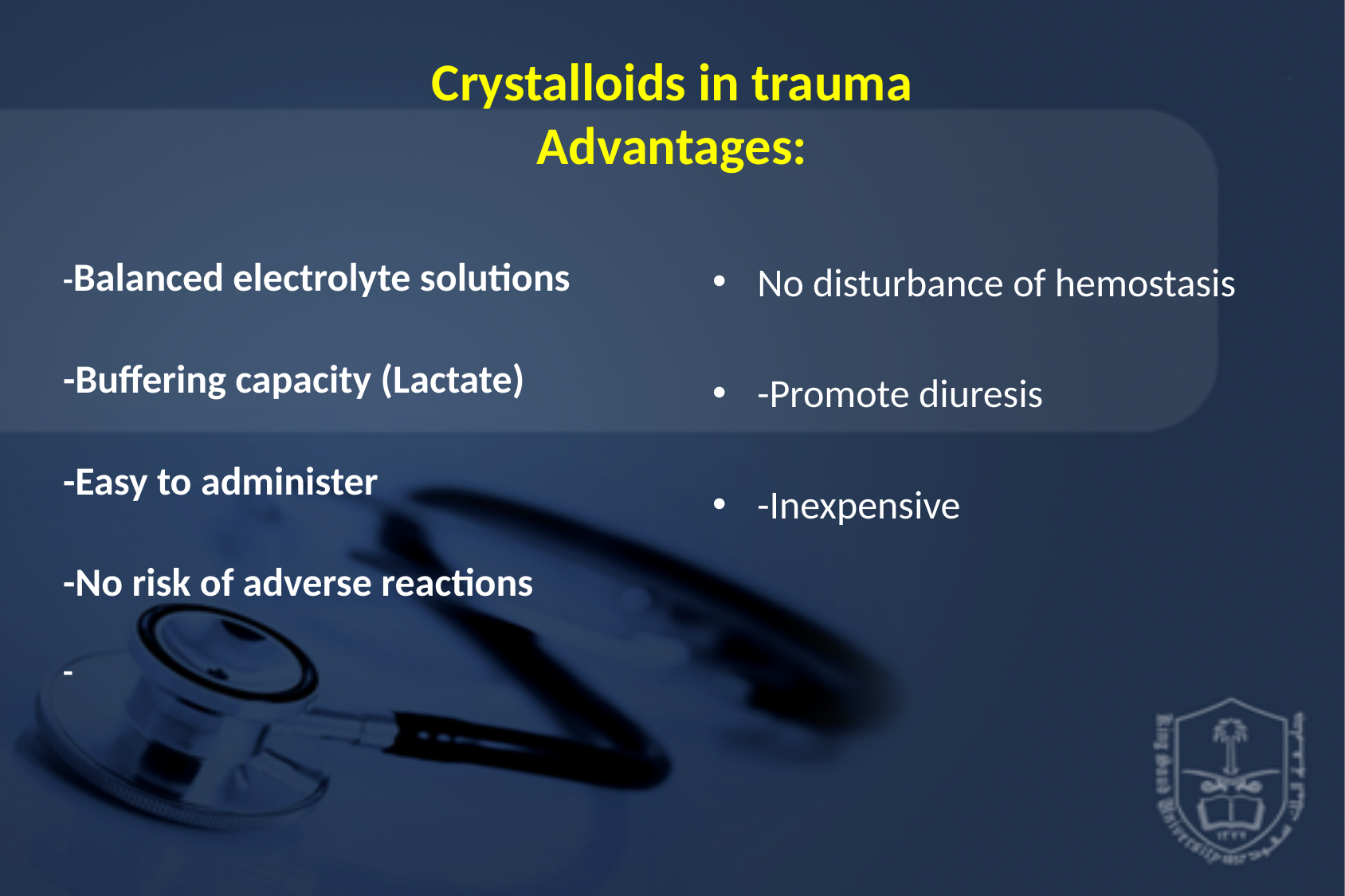

# Crystalloids in trauma Advantages:
-Balanced electrolyte solutions

-Buffering capacity (Lactate)

-Easy to administer

-No risk of adverse reactions

-
No disturbance of hemostasis

-Promote diuresis

-Inexpensive